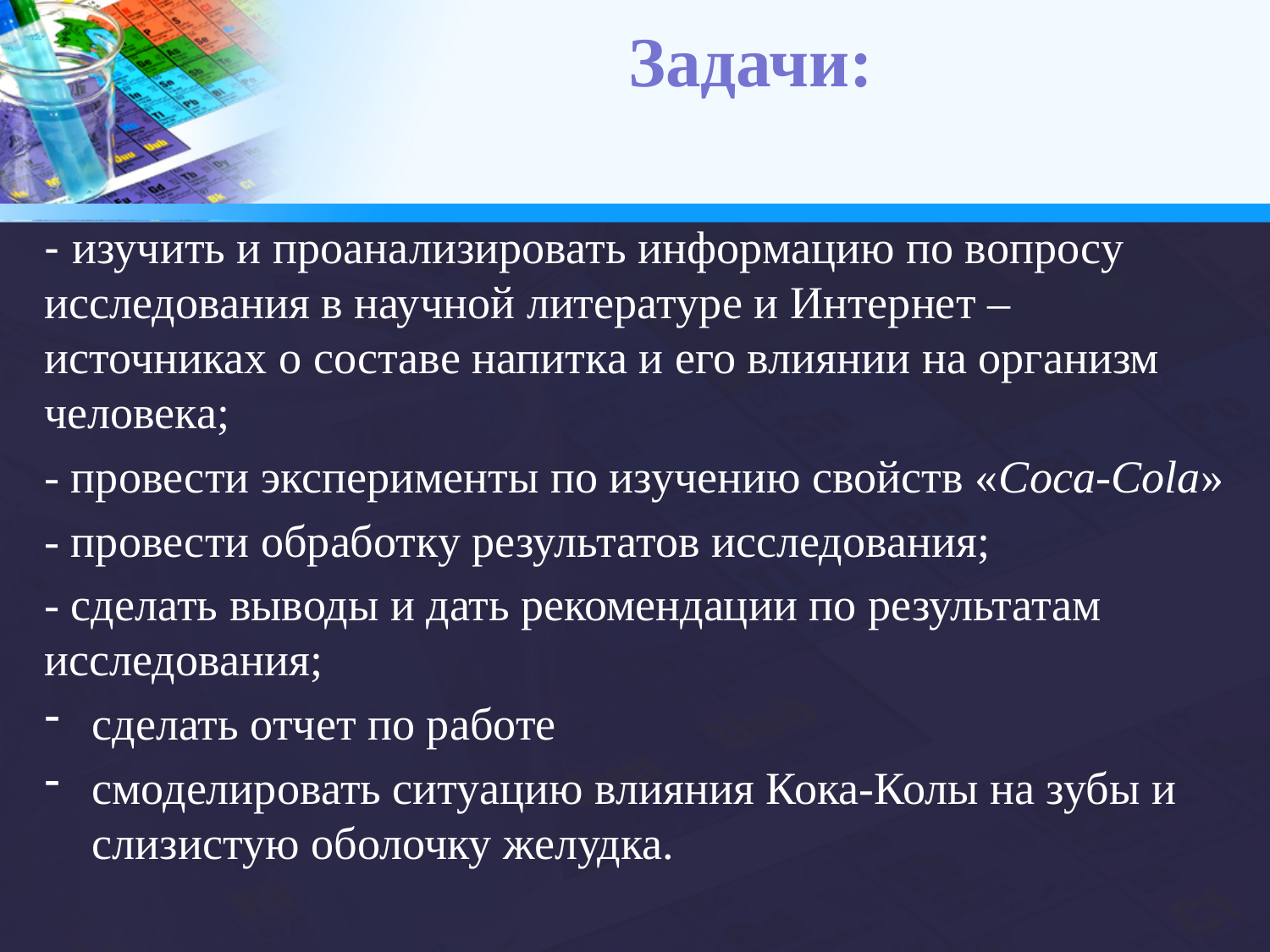

# Задачи:
- изучить и проанализировать информацию по вопросу исследования в научной литературе и Интернет – источниках о составе напитка и его влиянии на организм человека;
- провести эксперименты по изучению свойств «Coca-Cola»
- провести обработку результатов исследования;
- сделать выводы и дать рекомендации по результатам исследования;
сделать отчет по работе
смоделировать ситуацию влияния Кока-Колы на зубы и слизистую оболочку желудка.